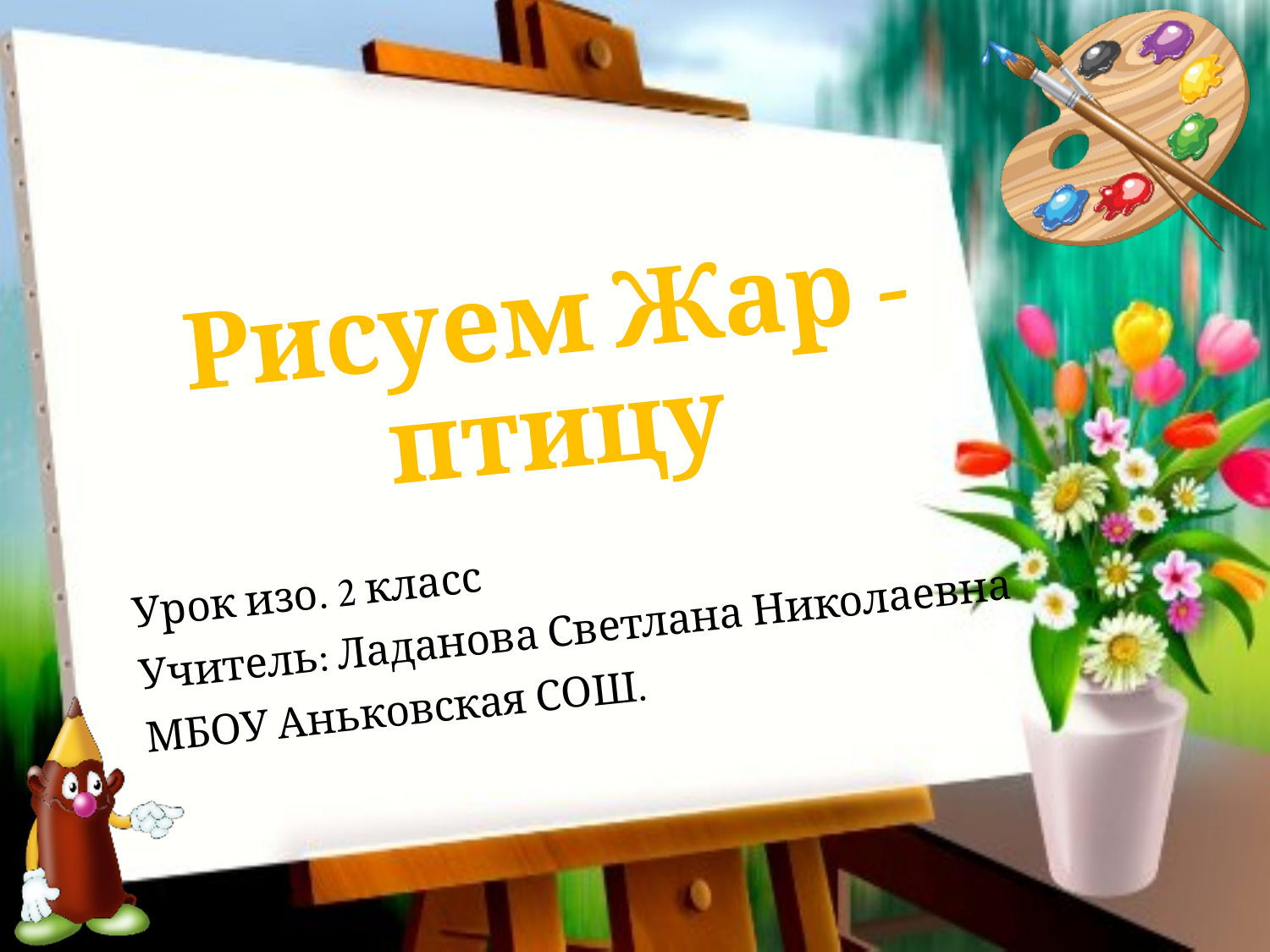

# Рисуем Жар -птицу
Урок изо. 2 класс
Учитель: Ладанова Светлана Николаевна
МБОУ Аньковская СОШ.